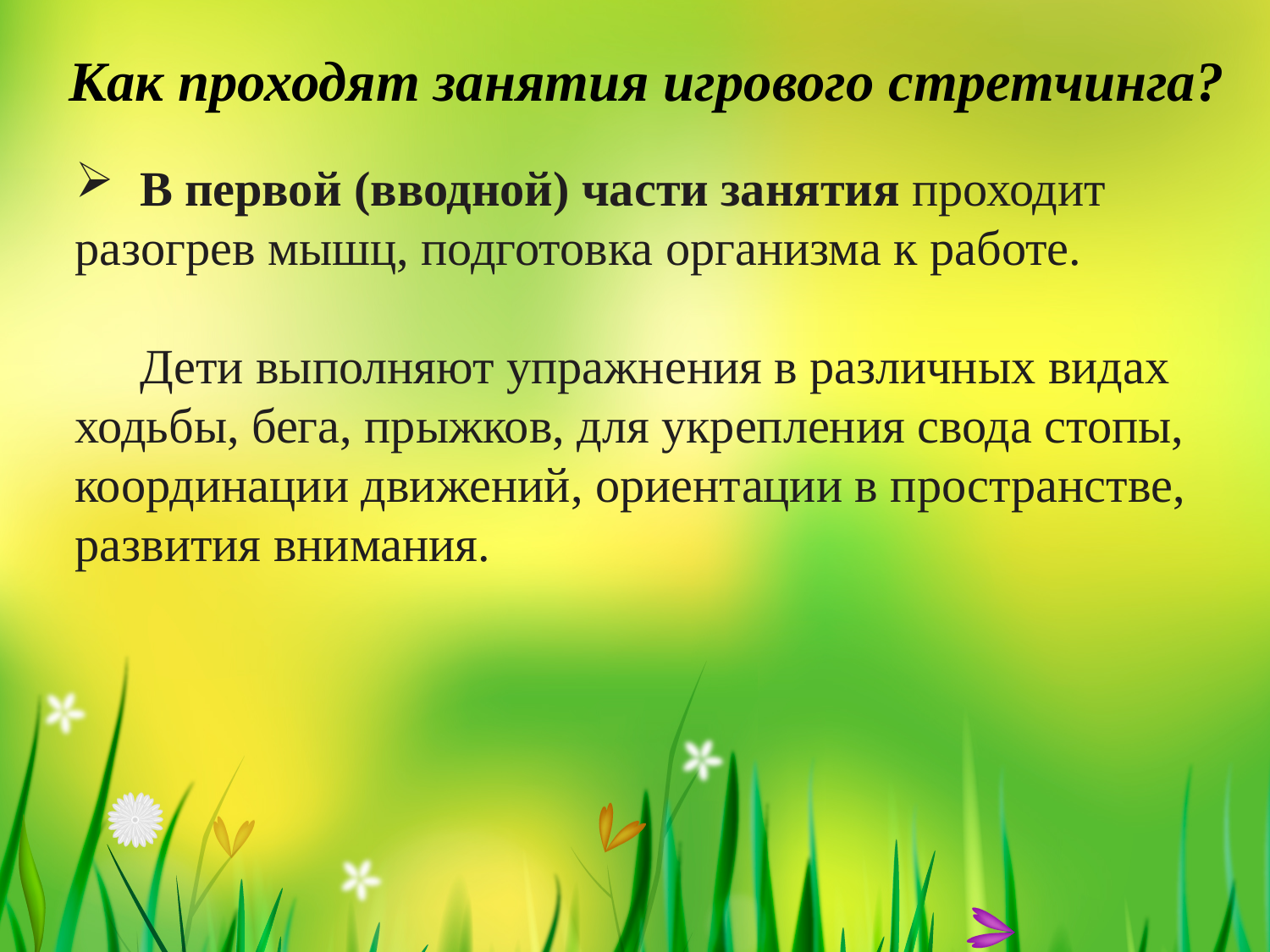

Как проходят занятия игрового стретчинга?
	В первой (вводной) части занятия проходит
разогрев мышц, подготовка организма к работе.

	Дети выполняют упражнения в различных видах
ходьбы, бега, прыжков, для укрепления свода стопы,
координации движений, ориентации в пространстве,
развития внимания.